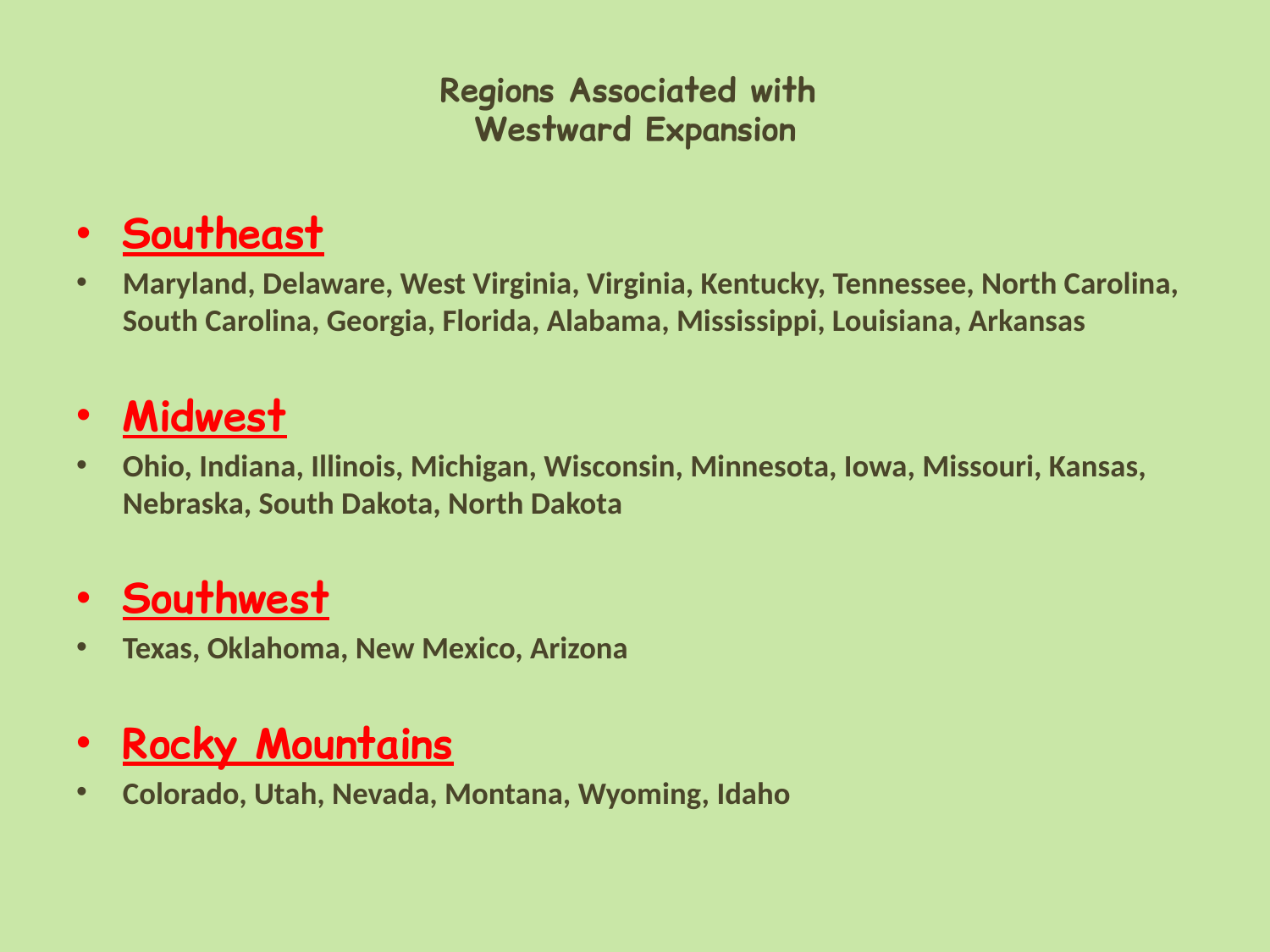

# Regions Associated with Westward Expansion
Southeast
Maryland, Delaware, West Virginia, Virginia, Kentucky, Tennessee, North Carolina, South Carolina, Georgia, Florida, Alabama, Mississippi, Louisiana, Arkansas

Midwest
Ohio, Indiana, Illinois, Michigan, Wisconsin, Minnesota, Iowa, Missouri, Kansas, Nebraska, South Dakota, North Dakota

Southwest
Texas, Oklahoma, New Mexico, Arizona

Rocky Mountains
Colorado, Utah, Nevada, Montana, Wyoming, Idaho